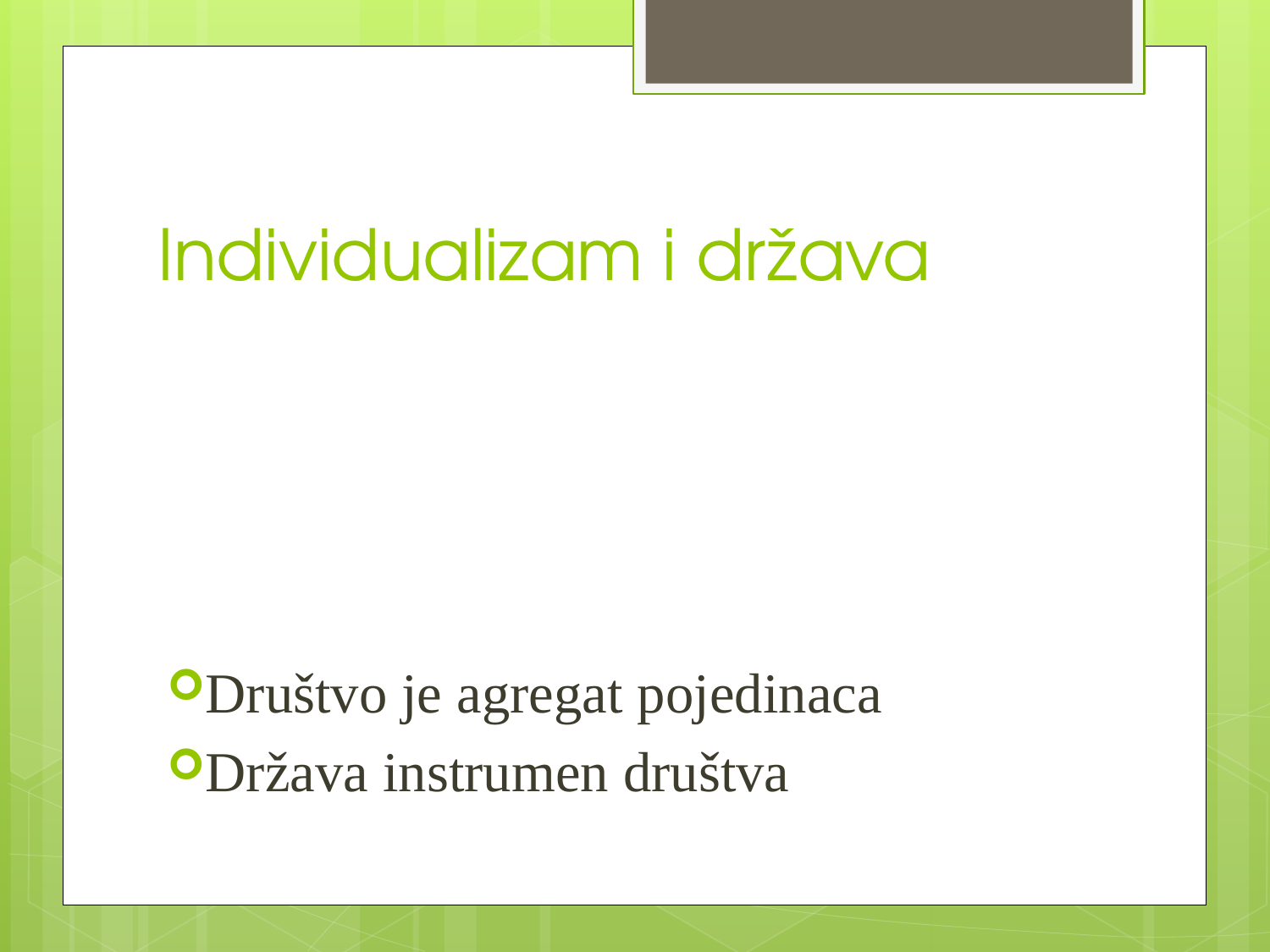

# Individualizam i država
Društvo je agregat pojedinaca
Država instrumen društva